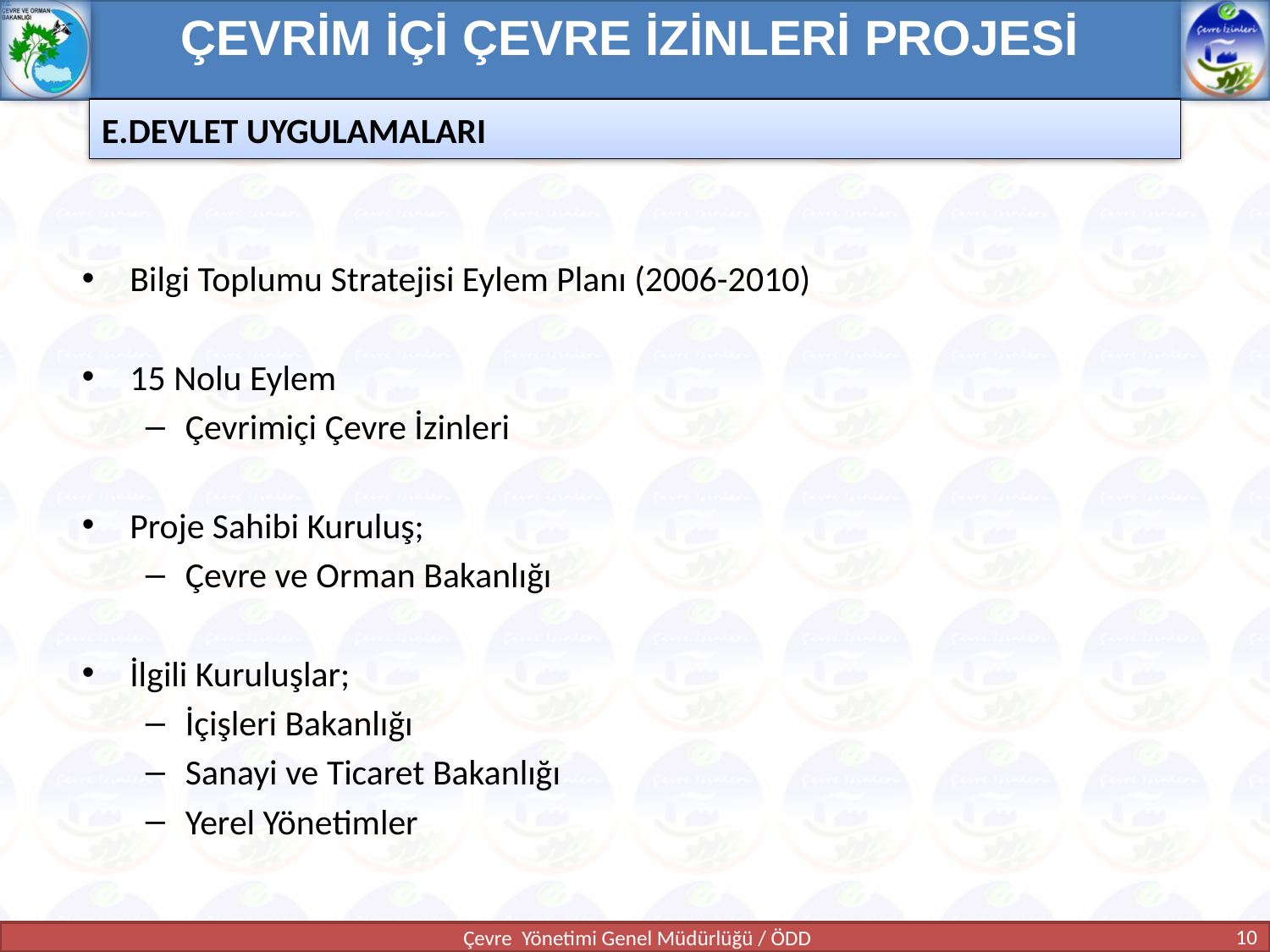

ÇEVRİM İÇİ ÇEVRE İZİNLERİ PROJESİ
E.DEVLET UYGULAMALARI

Bilgi Toplumu Stratejisi Eylem Planı (2006-2010)

15 Nolu Eylem
Çevrimiçi Çevre İzinleri

Proje Sahibi Kuruluş;
Çevre ve Orman Bakanlığı

İlgili Kuruluşlar;
İçişleri Bakanlığı
Sanayi ve Ticaret Bakanlığı
Yerel Yönetimler
10
Çevre  Yönetimi Genel Müdürlüğü / ÖDD